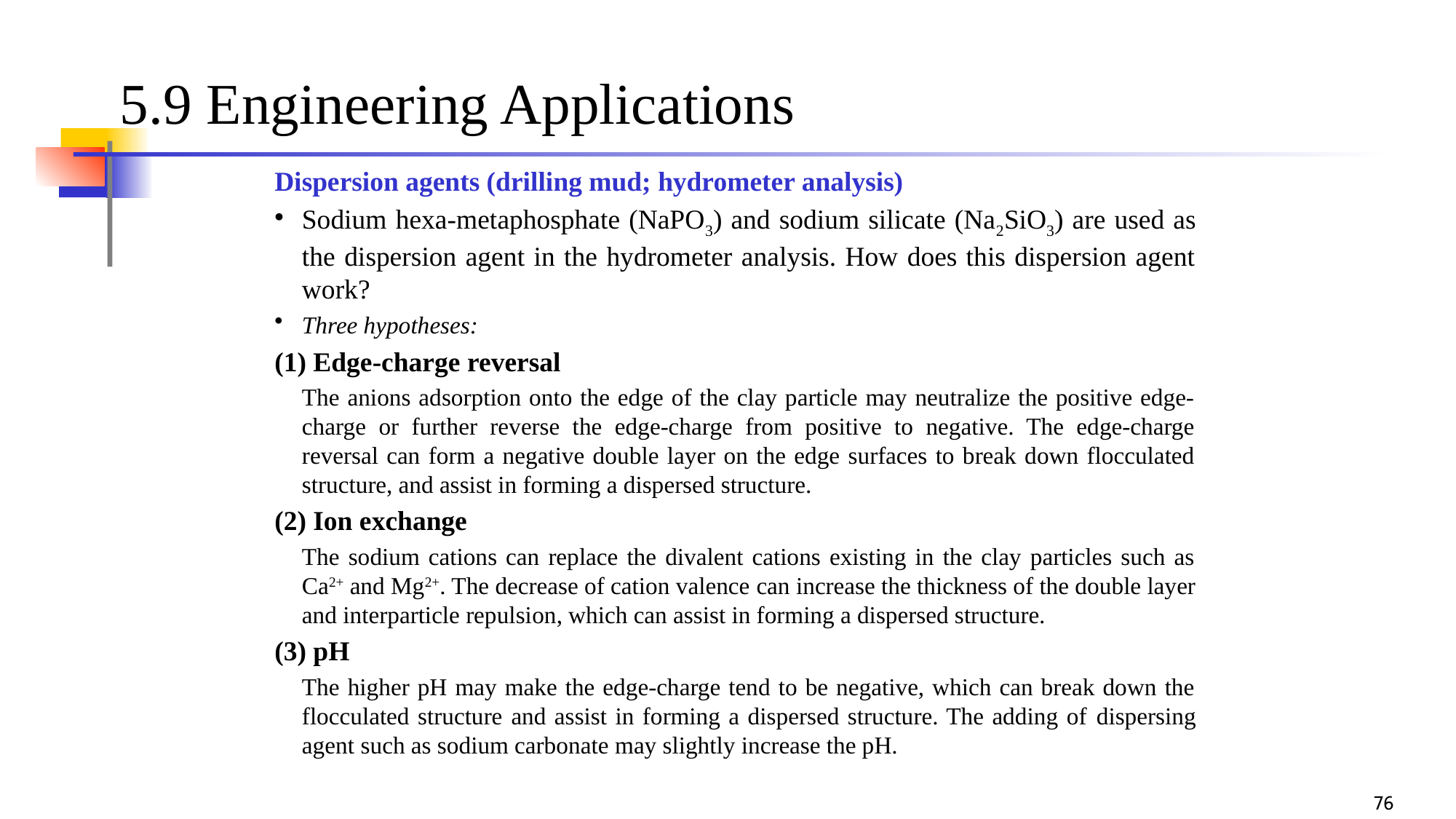

76
# 5.9 Engineering Applications
Dispersion agents (drilling mud; hydrometer analysis)
Sodium hexa-metaphosphate (NaPO3) and sodium silicate (Na2SiO3) are used as the dispersion agent in the hydrometer analysis. How does this dispersion agent work?
Three hypotheses:
(1) Edge-charge reversal
	The anions adsorption onto the edge of the clay particle may neutralize the positive edge-charge or further reverse the edge-charge from positive to negative. The edge-charge reversal can form a negative double layer on the edge surfaces to break down flocculated structure, and assist in forming a dispersed structure.
(2) Ion exchange
	The sodium cations can replace the divalent cations existing in the clay particles such as Ca2+ and Mg2+. The decrease of cation valence can increase the thickness of the double layer and interparticle repulsion, which can assist in forming a dispersed structure.
(3) pH
	The higher pH may make the edge-charge tend to be negative, which can break down the flocculated structure and assist in forming a dispersed structure. The adding of dispersing agent such as sodium carbonate may slightly increase the pH.